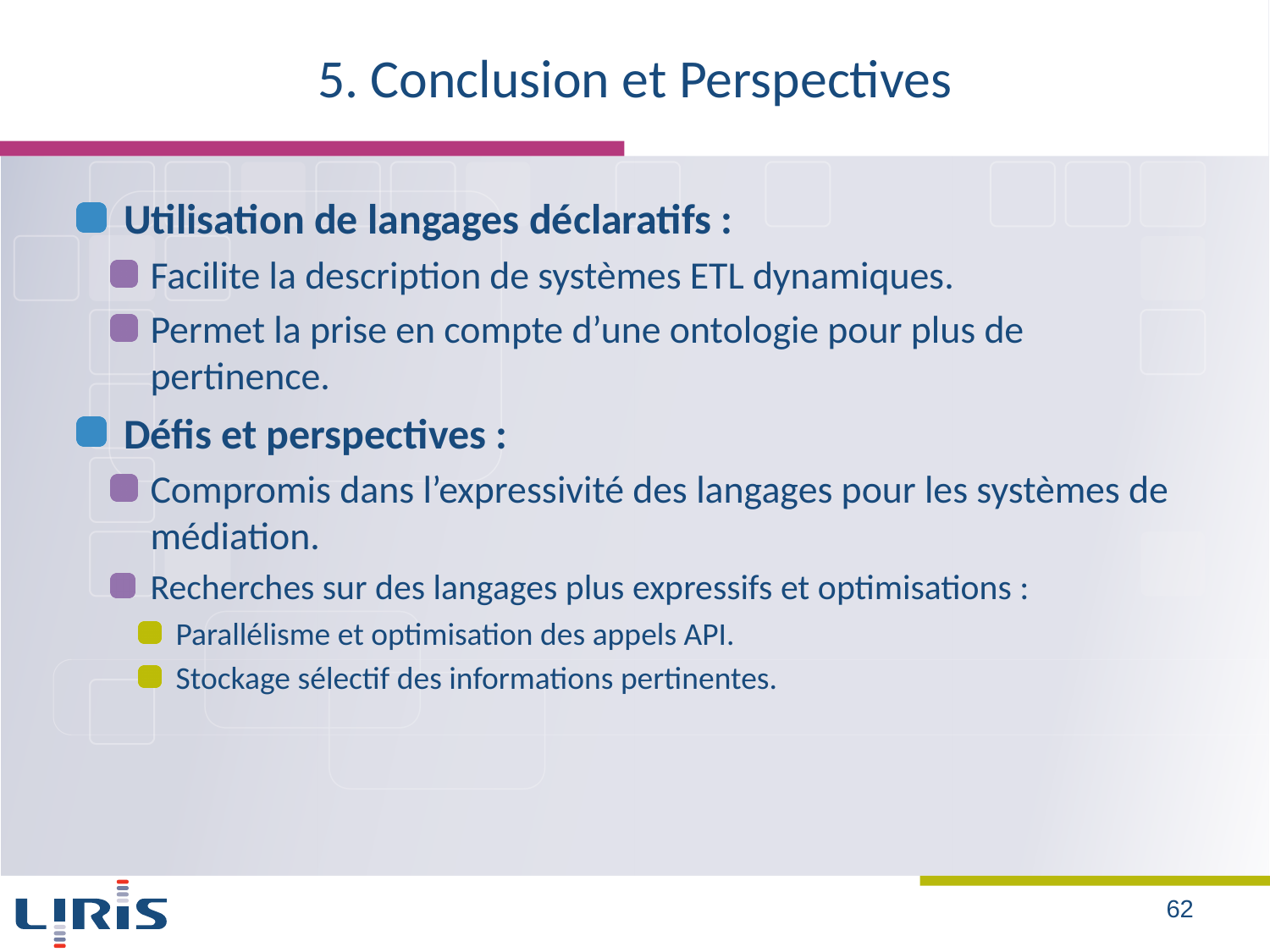

# 5. Conclusion et Perspectives
Utilisation de langages déclaratifs :
Facilite la description de systèmes ETL dynamiques.
Permet la prise en compte d’une ontologie pour plus de pertinence.
Défis et perspectives :
Compromis dans l’expressivité des langages pour les systèmes de médiation.
Recherches sur des langages plus expressifs et optimisations :
Parallélisme et optimisation des appels API.
Stockage sélectif des informations pertinentes.
62